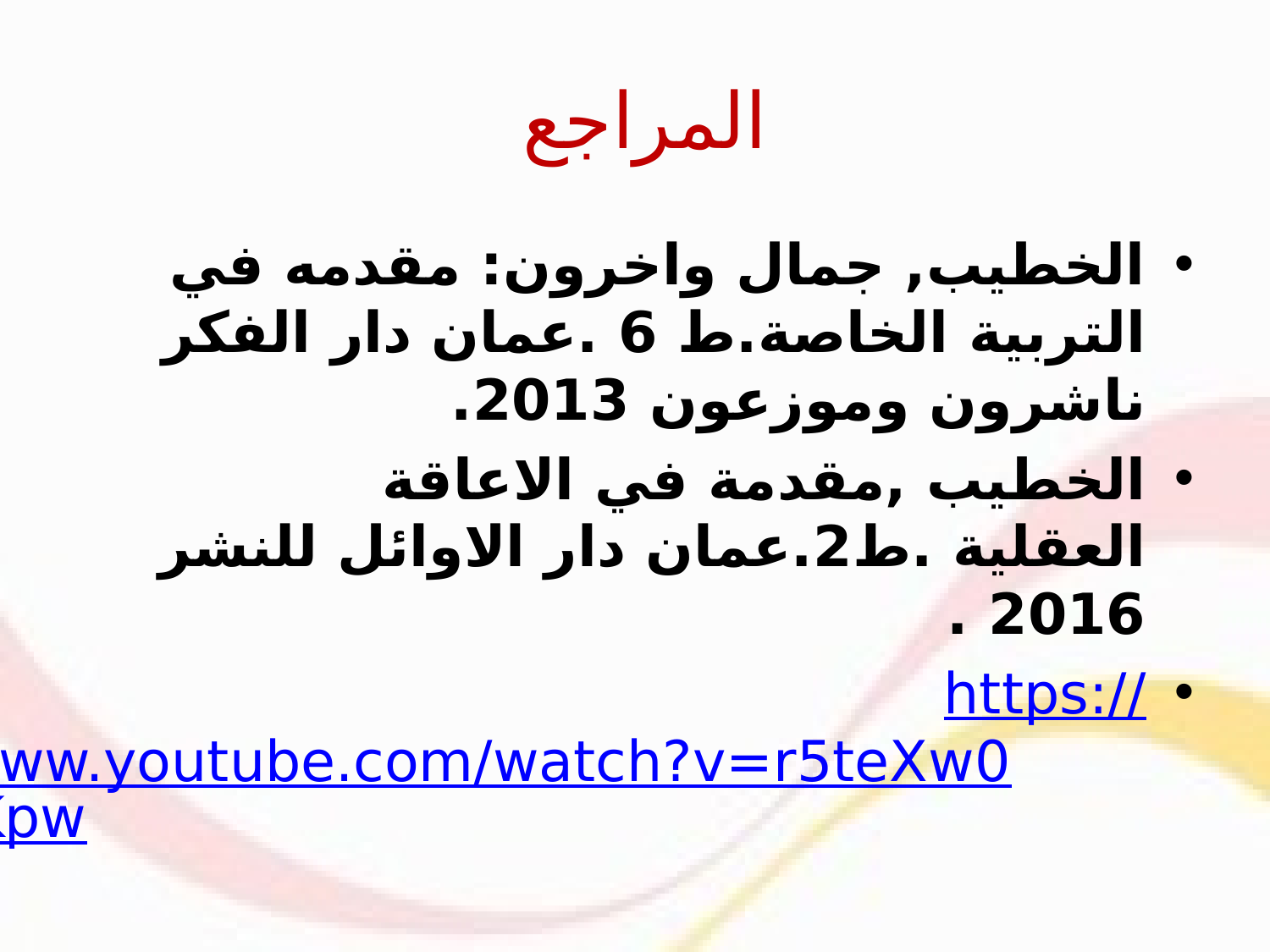

# المراجع
الخطيب, جمال واخرون: مقدمه في التربية الخاصة.ط 6 .عمان دار الفكر ناشرون وموزعون 2013.
الخطيب ,مقدمة في الاعاقة العقلية .ط2.عمان دار الاوائل للنشر 2016 .
https://www.youtube.com/watch?v=r5teXw0lKpw